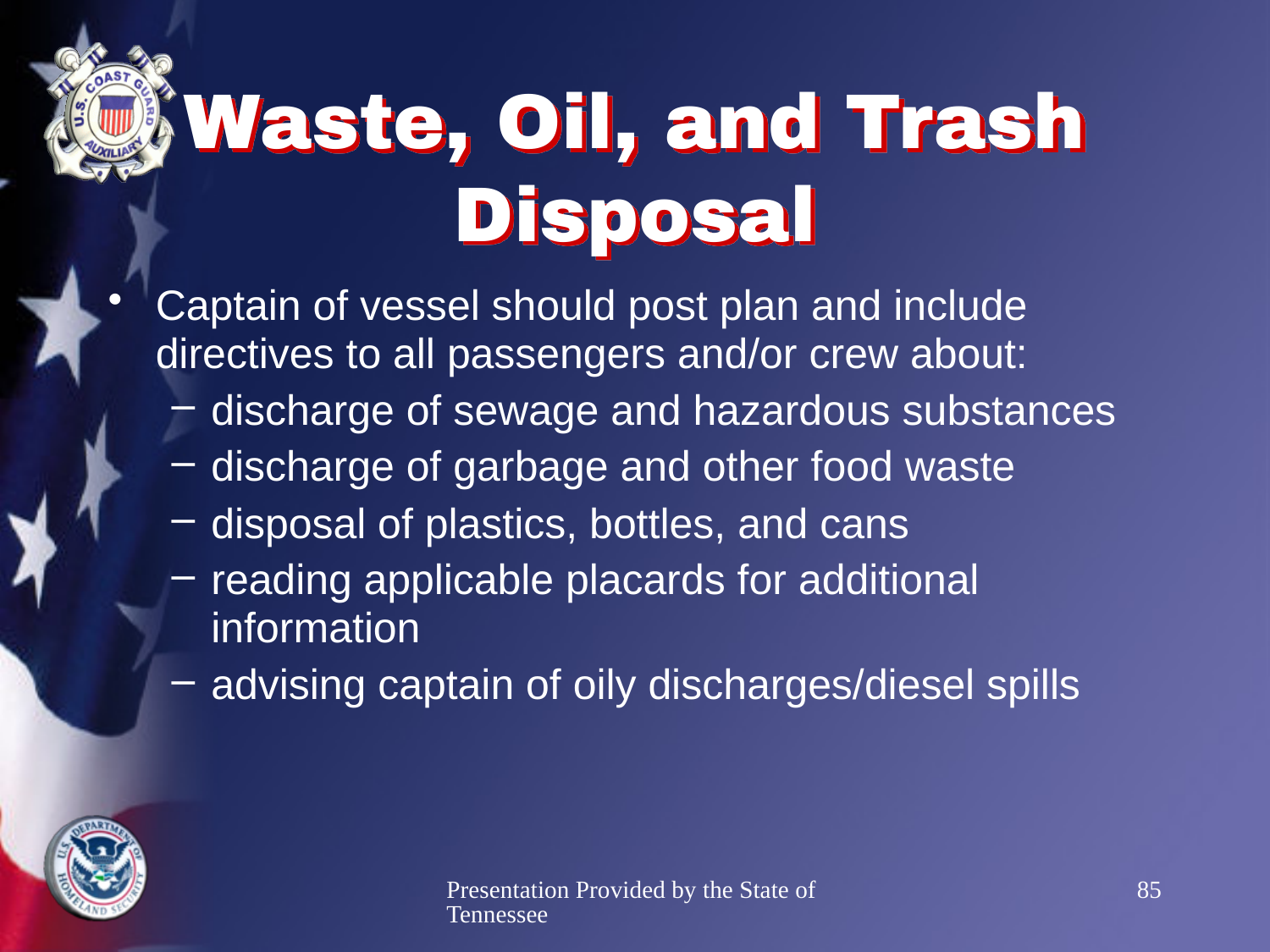

# Waste, Oil, and Trash Disposal
Captain of vessel should post plan and include directives to all passengers and/or crew about:
discharge of sewage and hazardous substances
discharge of garbage and other food waste
disposal of plastics, bottles, and cans
reading applicable placards for additional information
advising captain of oily discharges/diesel spills

Presentation Provided by the State of Tennessee
85